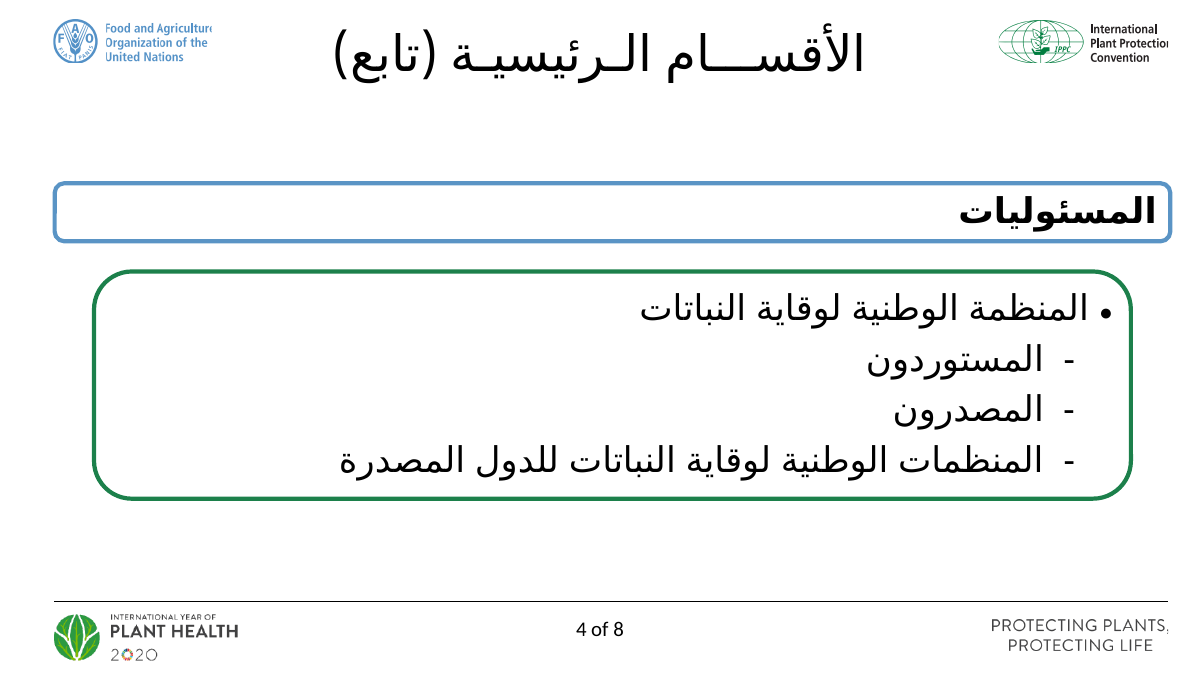

الأقســـام الـرئيسيـة (تابع)
المسئوليات
● المنظمة الوطنية لوقاية النباتات
-  المستوردون
-  المصدرون
-  المنظمات الوطنية لوقاية النباتات للدول المصدرة
4 of 8